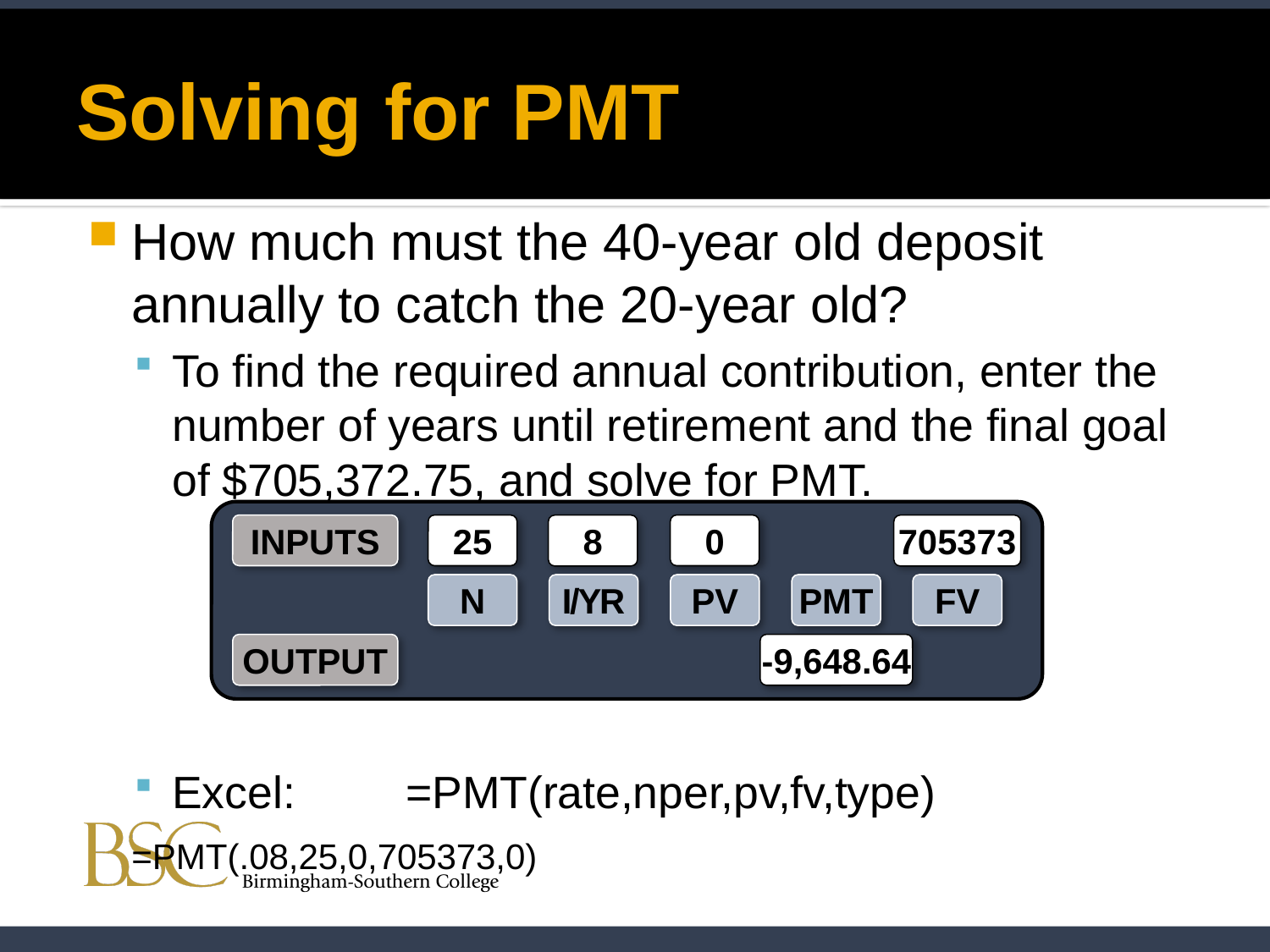

# Solving for PMT
How much must the 40-year old deposit annually to catch the 20-year old?
To find the required annual contribution, enter the number of years until retirement and the final goal of $705,372.75, and solve for PMT.

Excel: 	=PMT(rate,nper,pv,fv,type)
			=PMT(.08,25,0,705373,0)

INPUTS
25
8
N
I/YR
PV
PMT
FV
OUTPUT
0
-9,648.64
705373